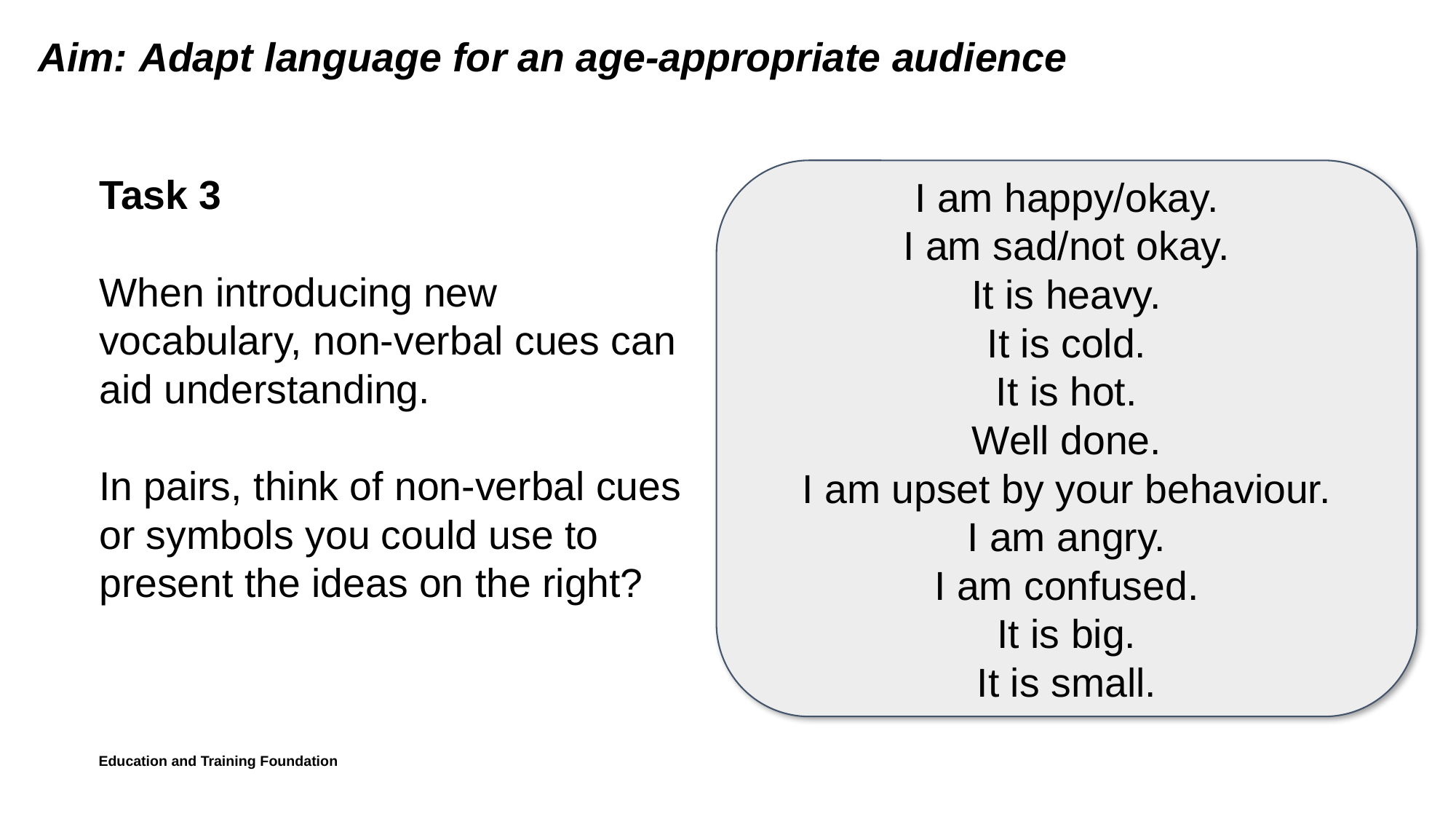

Aim: Adapt language for an age-appropriate audience
I am happy/okay.
I am sad/not okay.
It is heavy.
It is cold.
It is hot.
Well done.
I am upset by your behaviour.
I am angry.
I am confused.
It is big.
It is small.
Task 3

When introducing new vocabulary, non-verbal cues can aid understanding.

In pairs, think of non-verbal cues or symbols you could use to present the ideas on the right?
Education and Training Foundation